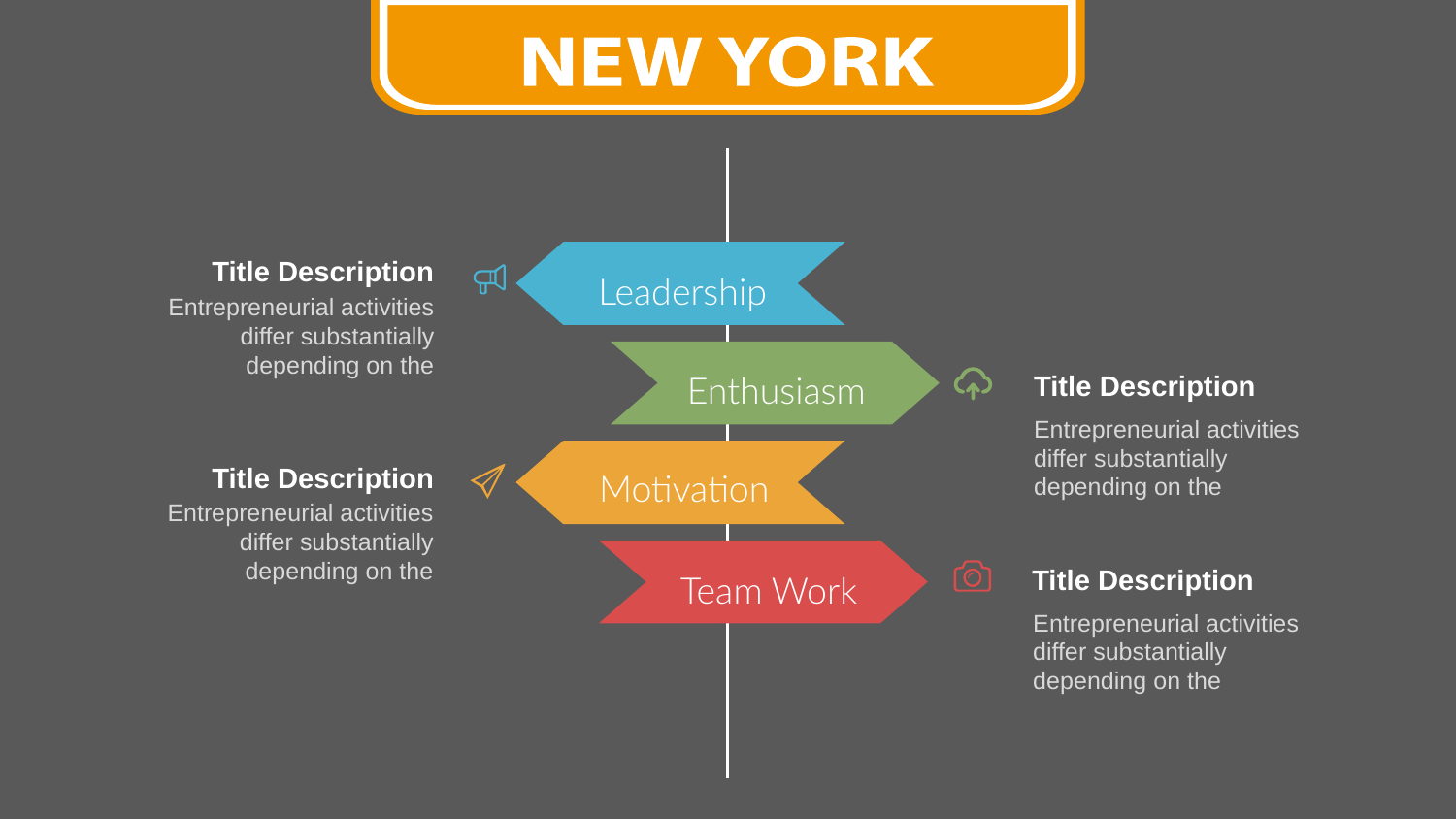

Title Description

Leadership

Entrepreneurial activities differ substantially depending on the

Enthusiasm
Title Description

Entrepreneurial activities differ substantially depending on the

Title Description
Motivation

Entrepreneurial activities differ substantially depending on the

Title Description
Team Work

Entrepreneurial activities differ substantially depending on the